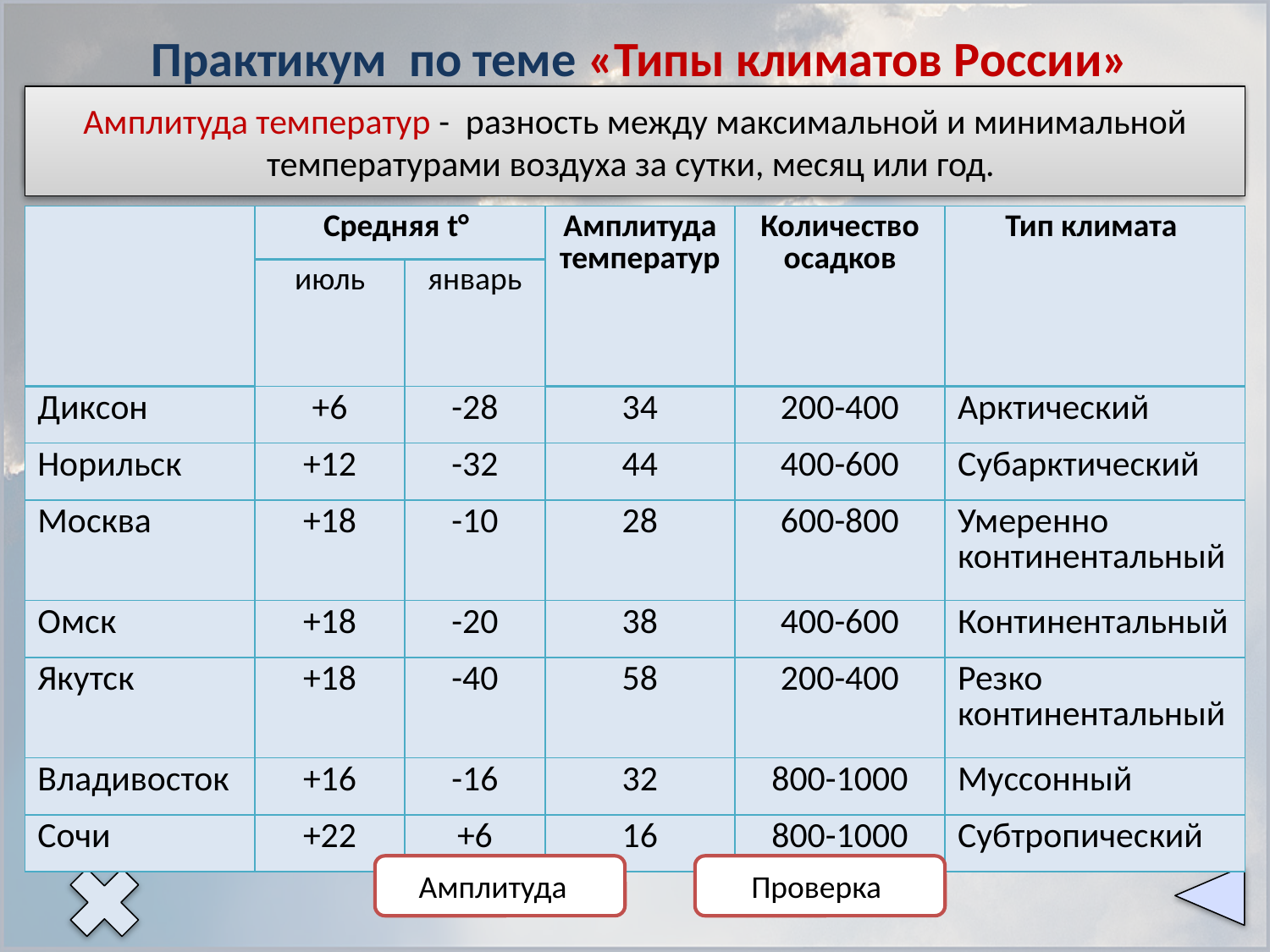

Практикум  по теме «Типы климатов России»
Практическая работа №3  «Характеристика климатических поясов и областей России»
Амплитуда температур -  разность между максимальной и минимальной температурами воздуха за сутки, месяц или год.
|  | Средняя t° |  | Амплитуда | Количество осадков | Тип климата |
| --- | --- | --- | --- | --- | --- |
|  | июль | январь |  |  |  |
| Диксон |  |  |  |  |  |
| Норильск |  |  |  |  |  |
| Москва |  |  |  |  |  |
| Омск |  |  |  |  |  |
| Якутск |  |  |  |  |  |
| Владивосток |  |  |  |  |  |
| Сочи |  |  |  |  |  |
|  | Средняя t° |  | Амплитуда температур | Количество осадков | Тип климата |
| --- | --- | --- | --- | --- | --- |
|  | июль | январь |  |  |  |
| Диксон | +6 | -28 | 34 | 200-400 | Арктический |
| Норильск | +12 | -32 | 44 | 400-600 | Субарктический |
| Москва | +18 | -10 | 28 | 600-800 | Умеренно континентальный |
| Омск | +18 | -20 | 38 | 400-600 | Континентальный |
| Якутск | +18 | -40 | 58 | 200-400 | Резко континентальный |
| Владивосток | +16 | -16 | 32 | 800-1000 | Муссонный |
| Сочи | +22 | +6 | 16 | 800-1000 | Субтропический |

Амплитуда
Проверка